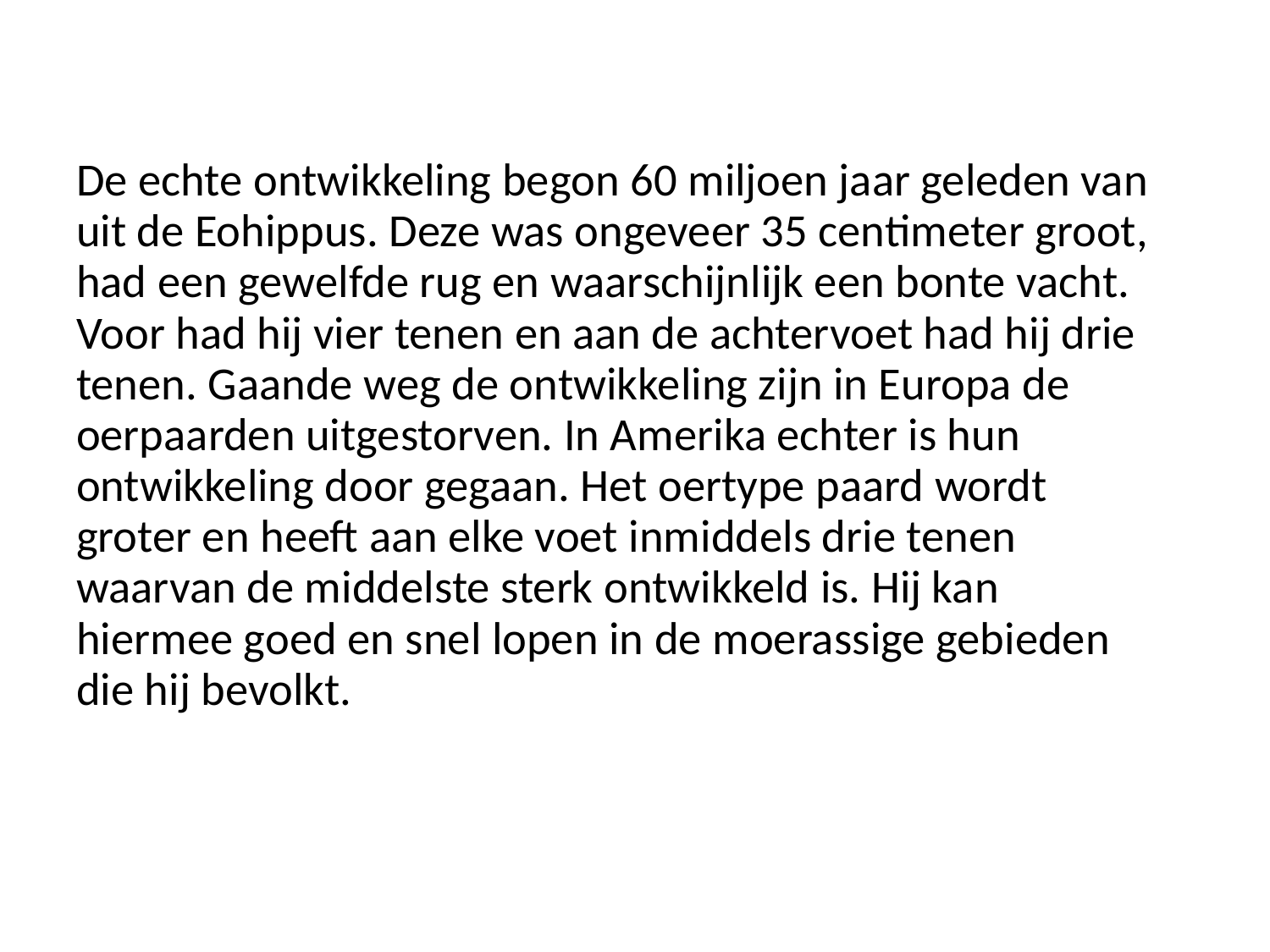

De echte ontwikkeling begon 60 miljoen jaar geleden van
uit de Eohippus. Deze was ongeveer 35 centimeter groot,
had een gewelfde rug en waarschijnlijk een bonte vacht.
Voor had hij vier tenen en aan de achtervoet had hij drie
tenen. Gaande weg de ontwikkeling zijn in Europa de
oerpaarden uitgestorven. In Amerika echter is hun
ontwikkeling door gegaan. Het oertype paard wordt
groter en heeft aan elke voet inmiddels drie tenen
waarvan de middelste sterk ontwikkeld is. Hij kan
hiermee goed en snel lopen in de moerassige gebieden
die hij bevolkt.